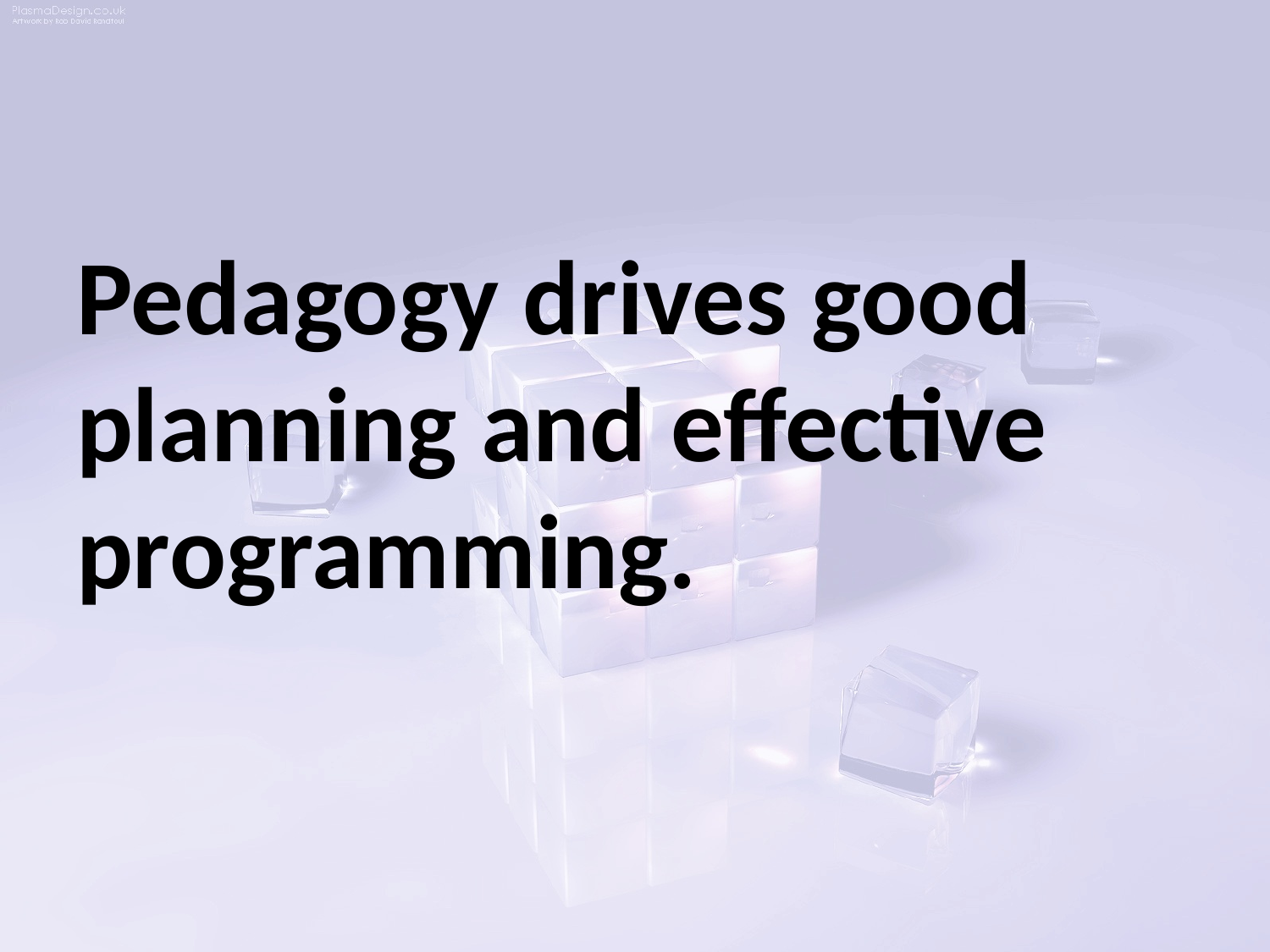

Pedagogy drives good planning and effective programming.